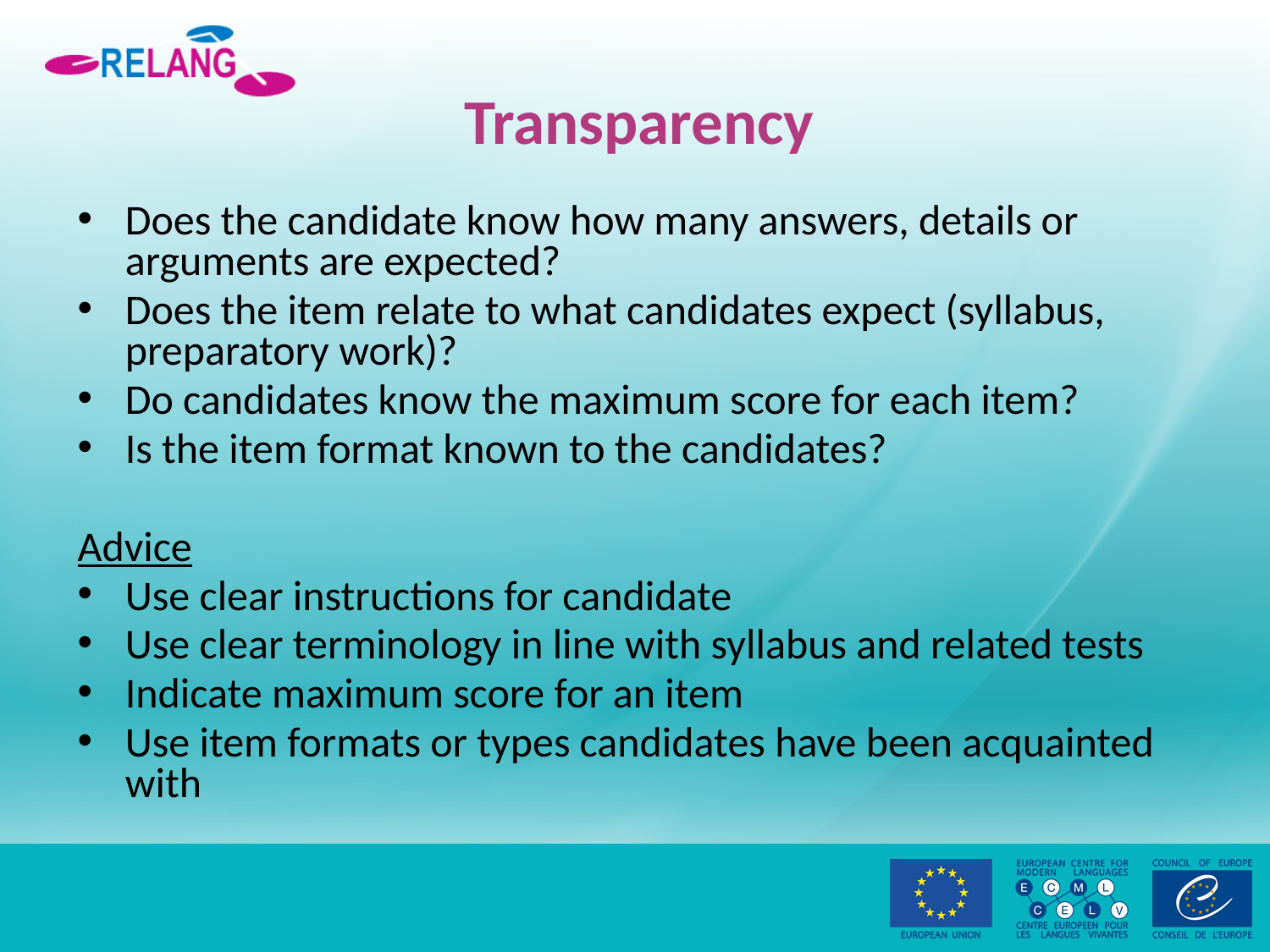

# Transparency
Does the candidate know how many answers, details or arguments are expected?
Does the item relate to what candidates expect (syllabus, preparatory work)?
Do candidates know the maximum score for each item?
Is the item format known to the candidates?

Advice
Use clear instructions for candidate
Use clear terminology in line with syllabus and related tests
Indicate maximum score for an item
Use item formats or types candidates have been acquainted with